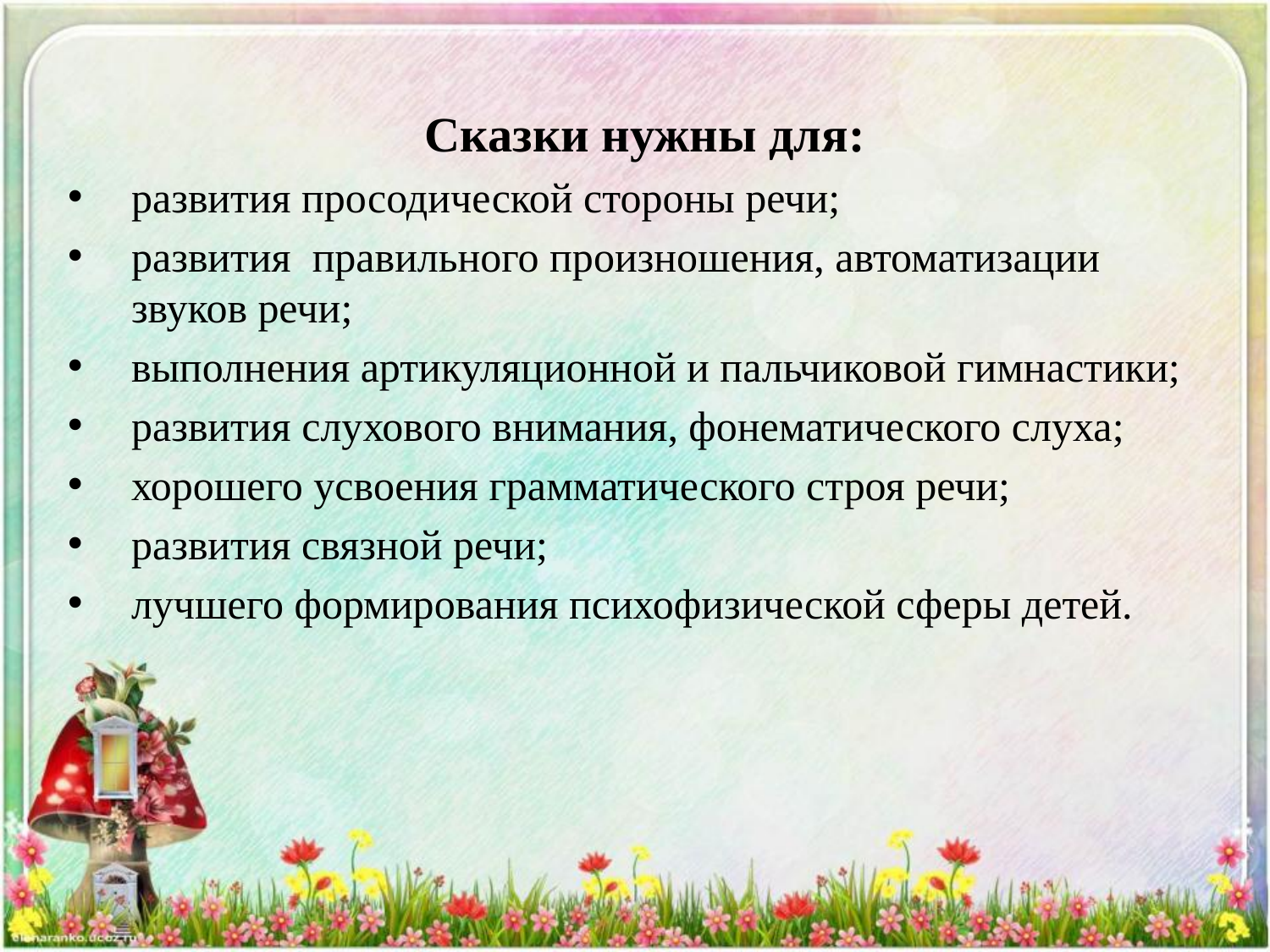

Сказки нужны для:
развития просодической стороны речи;
развития  правильного произношения, автоматизации звуков речи;
выполнения артикуляционной и пальчиковой гимнастики;
развития слухового внимания, фонематического слуха;
хорошего усвоения грамматического строя речи;
развития связной речи;
лучшего формирования психофизической сферы детей.